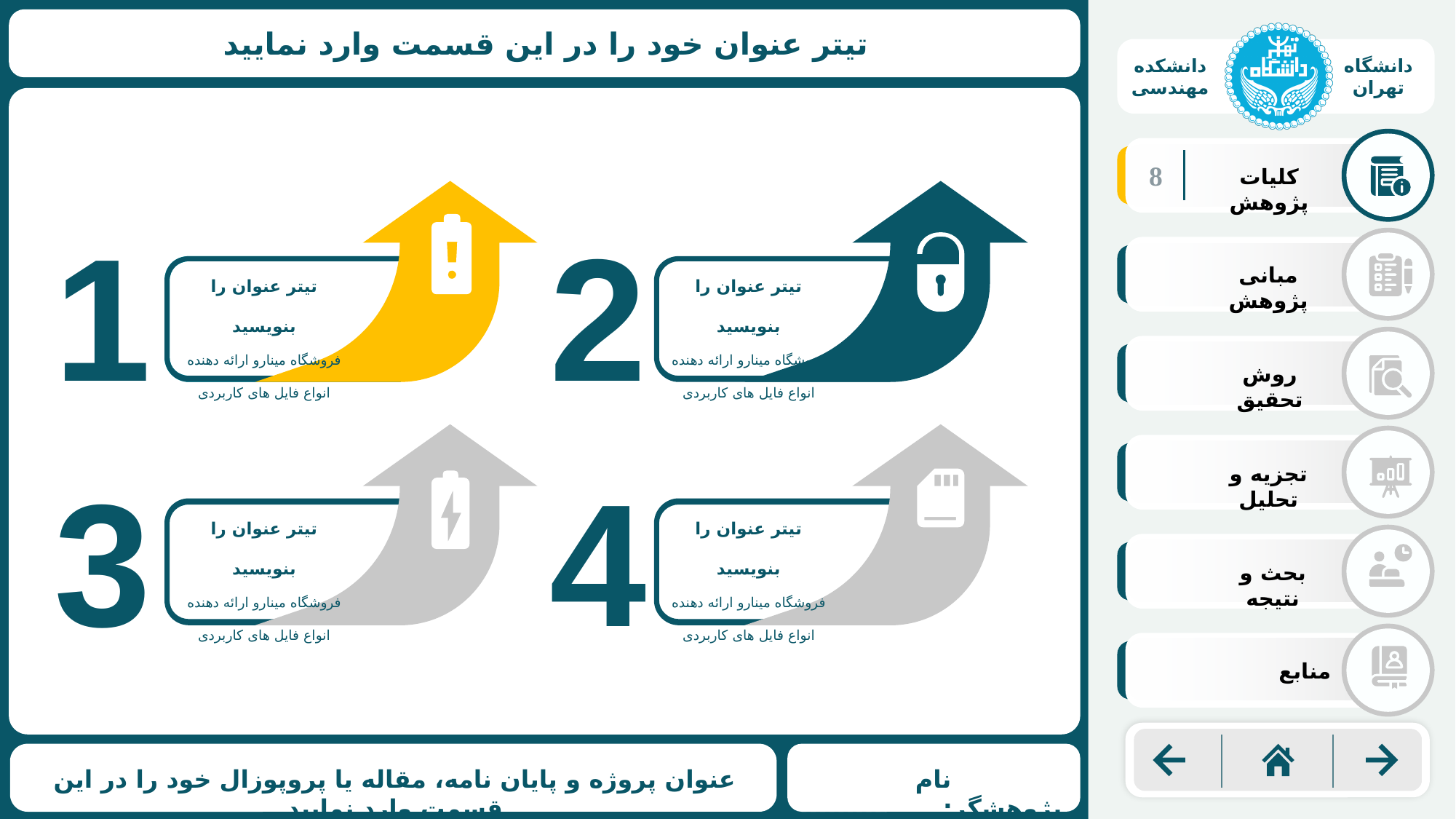

تیتر عنوان خود را در این قسمت وارد نمایید
8

1
2
تیتر عنوان را بنویسید
فروشگاه مینارو ارائه دهنده انواع فایل های کاربردی
تیتر عنوان را بنویسید
فروشگاه مینارو ارائه دهنده انواع فایل های کاربردی

3
4
تیتر عنوان را بنویسید
فروشگاه مینارو ارائه دهنده انواع فایل های کاربردی
تیتر عنوان را بنویسید
فروشگاه مینارو ارائه دهنده انواع فایل های کاربردی
عنوان پروژه و پایان نامه، مقاله یا پروپوزال خود را در این قسمت وارد نمایید
نام پژوهشگر:...............